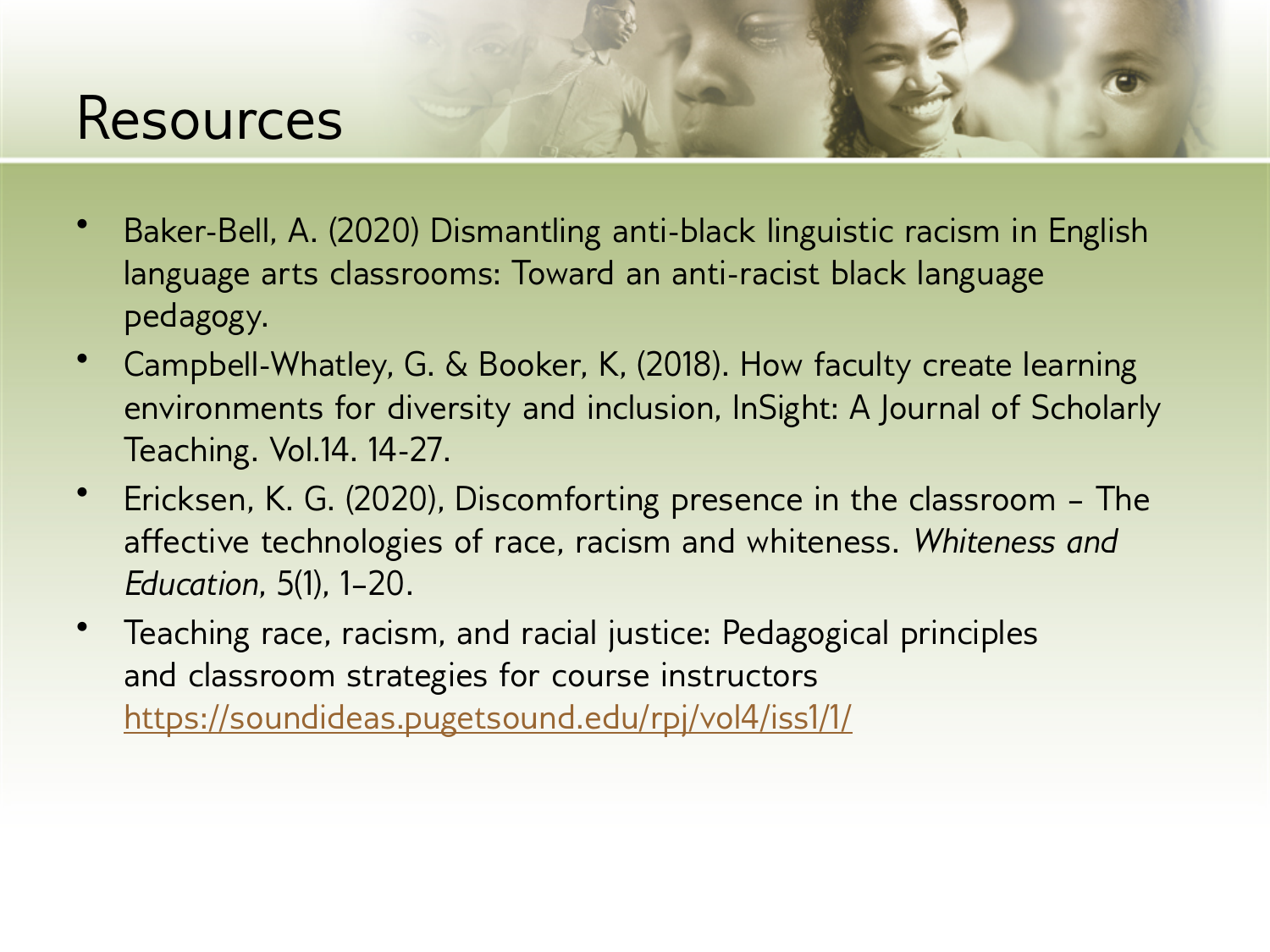

# Resources
Baker-Bell, A. (2020) Dismantling anti-black linguistic racism in English language arts classrooms: Toward an anti-racist black language pedagogy.
Campbell-Whatley, G. & Booker, K, (2018). How faculty create learning environments for diversity and inclusion, InSight: A Journal of Scholarly Teaching. Vol.14. 14-27.
Ericksen, K. G. (2020), Discomforting presence in the classroom – The affective technologies of race, racism and whiteness. Whiteness and Education, 5(1), 1–20.
Teaching race, racism, and racial justice: Pedagogical principles and classroom strategies for course instructors https://soundideas.pugetsound.edu/rpj/vol4/iss1/1/